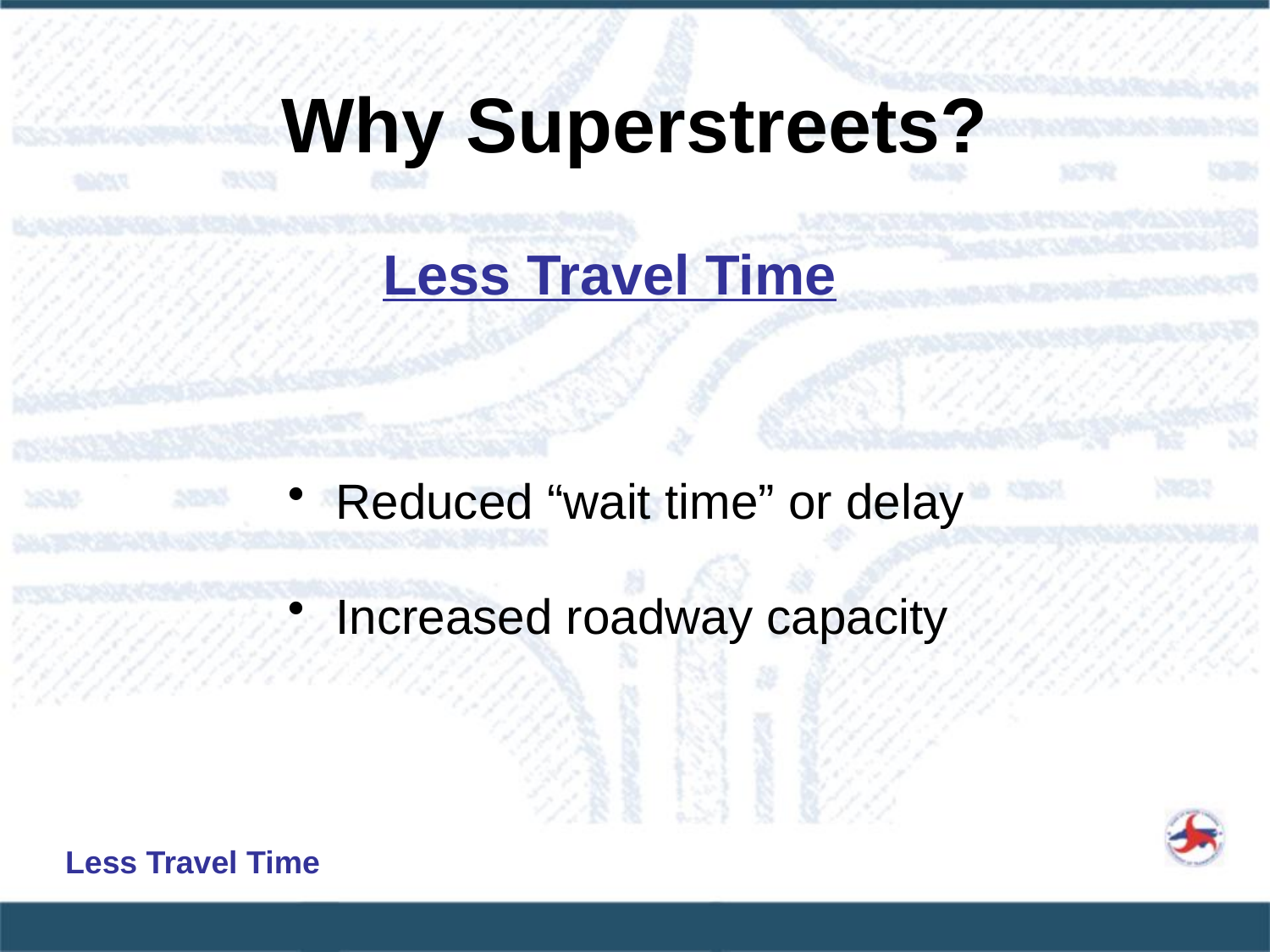

# Why Superstreets?
Less Travel Time

Reduced “wait time” or delay

Increased roadway capacity
Less Travel Time